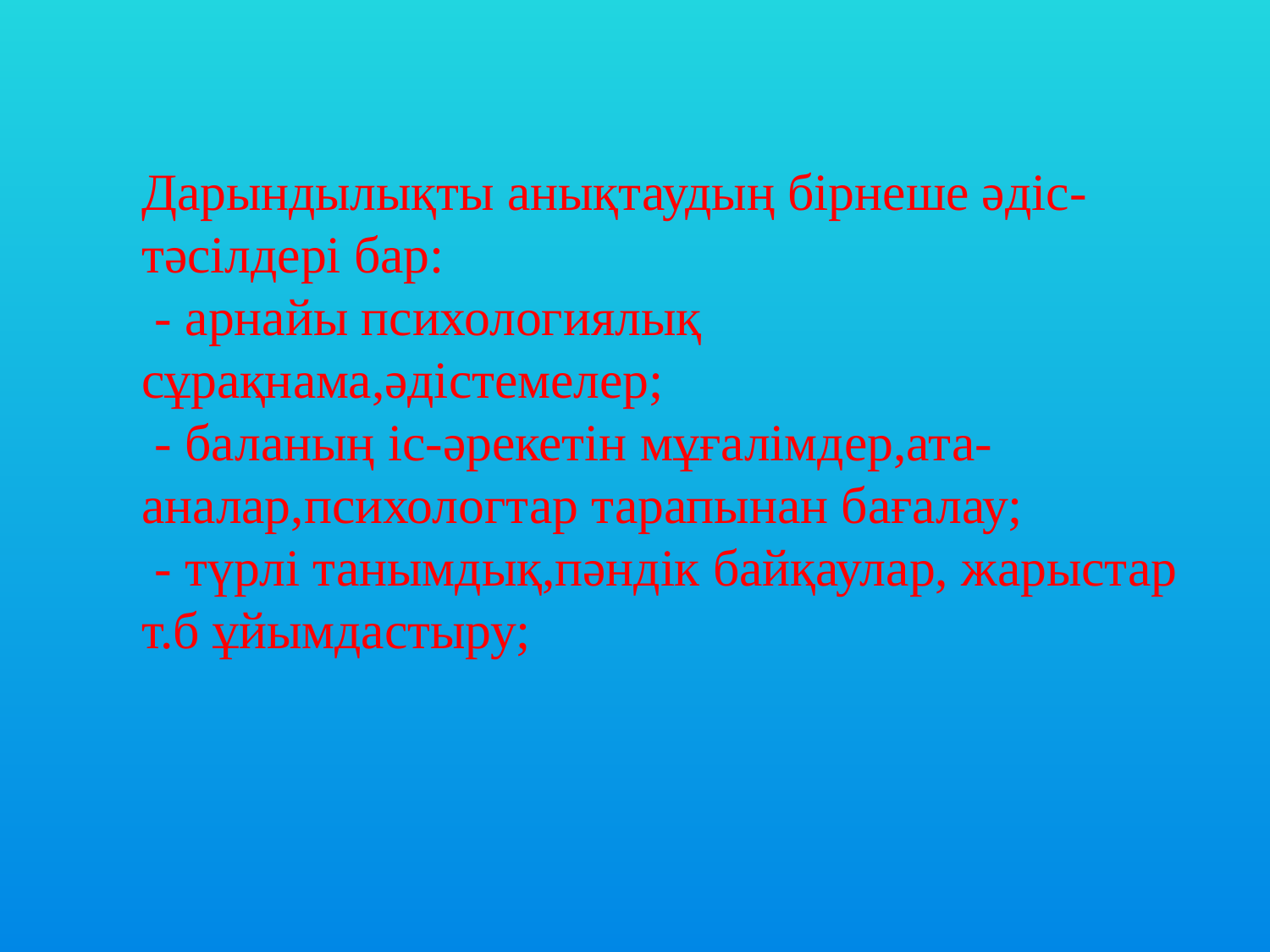

# Дарындылықты анықтаудың бірнеше әдіс-тәсілдері бар: - арнайы психологиялық сұрақнама,әдістемелер; - баланың іс-әрекетін мұғалімдер,ата-аналар,психологтар тарапынан бағалау; - түрлі танымдық,пәндік байқаулар, жарыстар т.б ұйымдастыру;